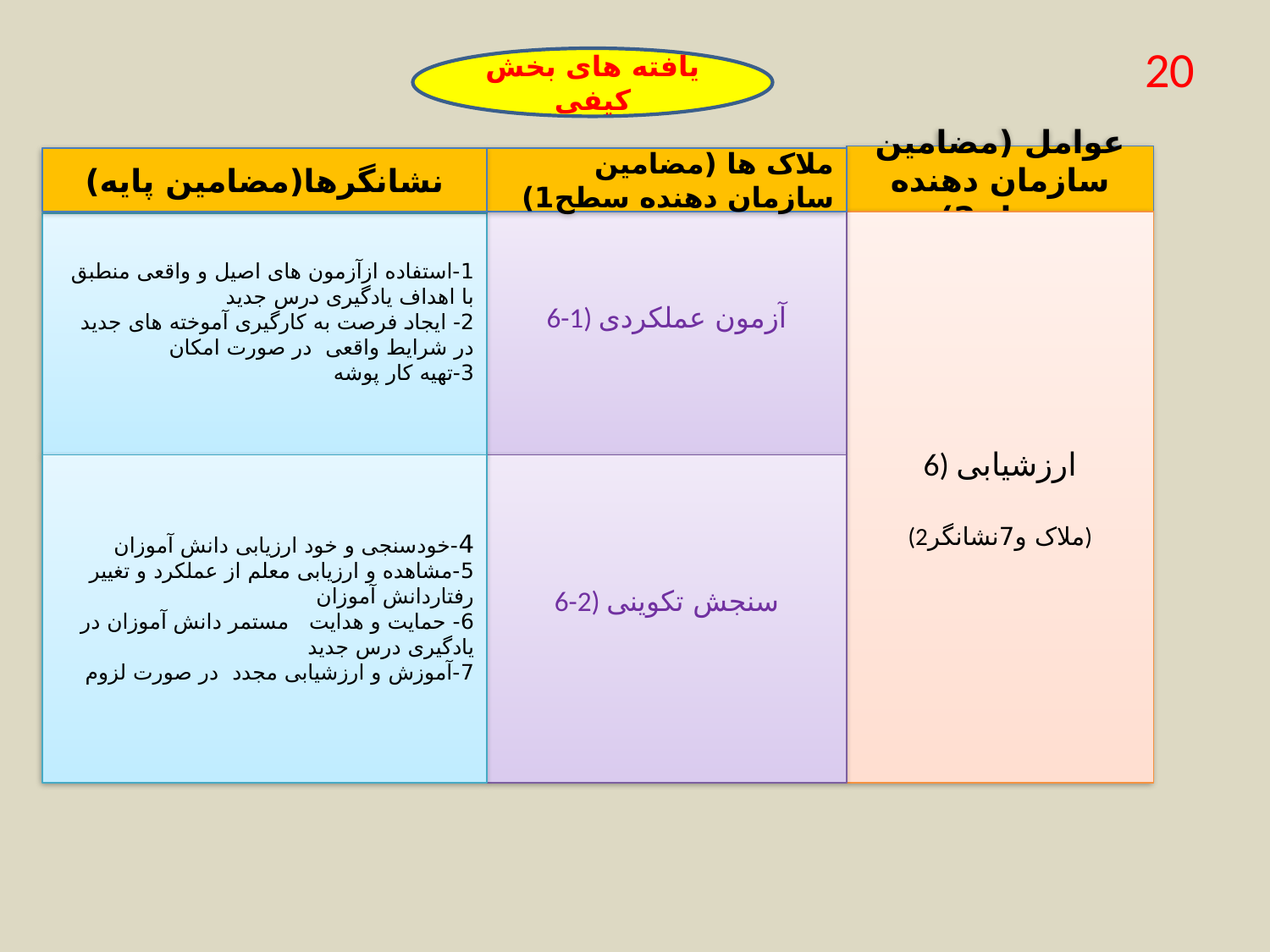

20
یافته های بخش کیفی
عوامل (مضامین سازمان دهنده سطح2)
نشانگرها(مضامین پایه)
ملاک ها (مضامین سازمان دهنده سطح1)
6-1) آزمون عملکردی

6) ارزشیابی

(2ملاک و7نشانگر)
1-استفاده ازآزمون های اصیل و واقعی منطبق با اهداف یادگیری درس جدید
2- ایجاد فرصت به کارگیری آموخته های جدید در شرایط واقعی  در صورت امکان
3-تهیه کار پوشه

4-خودسنجی و خود ارزیابی دانش آموزان
5-مشاهده و ارزیابی معلم از عملکرد و تغییر رفتاردانش آموزان
6- حمایت و هدایت   مستمر دانش آموزان در یادگیری درس جدید
7-آموزش و ارزشیابی مجدد  در صورت لزوم

6-2) سنجش تکوینی